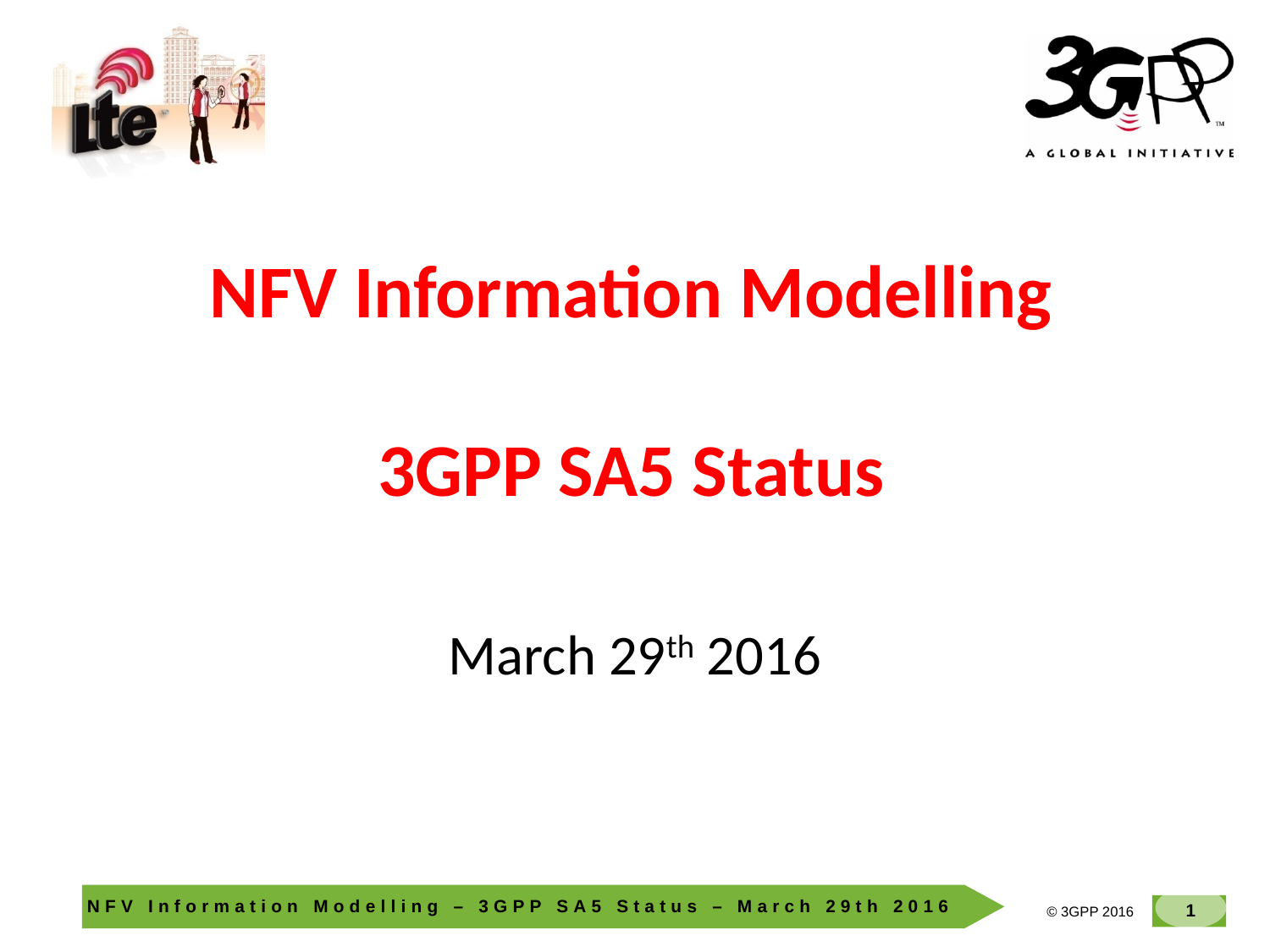

# NFV Information Modelling 3GPP SA5 Status
March 29th 2016